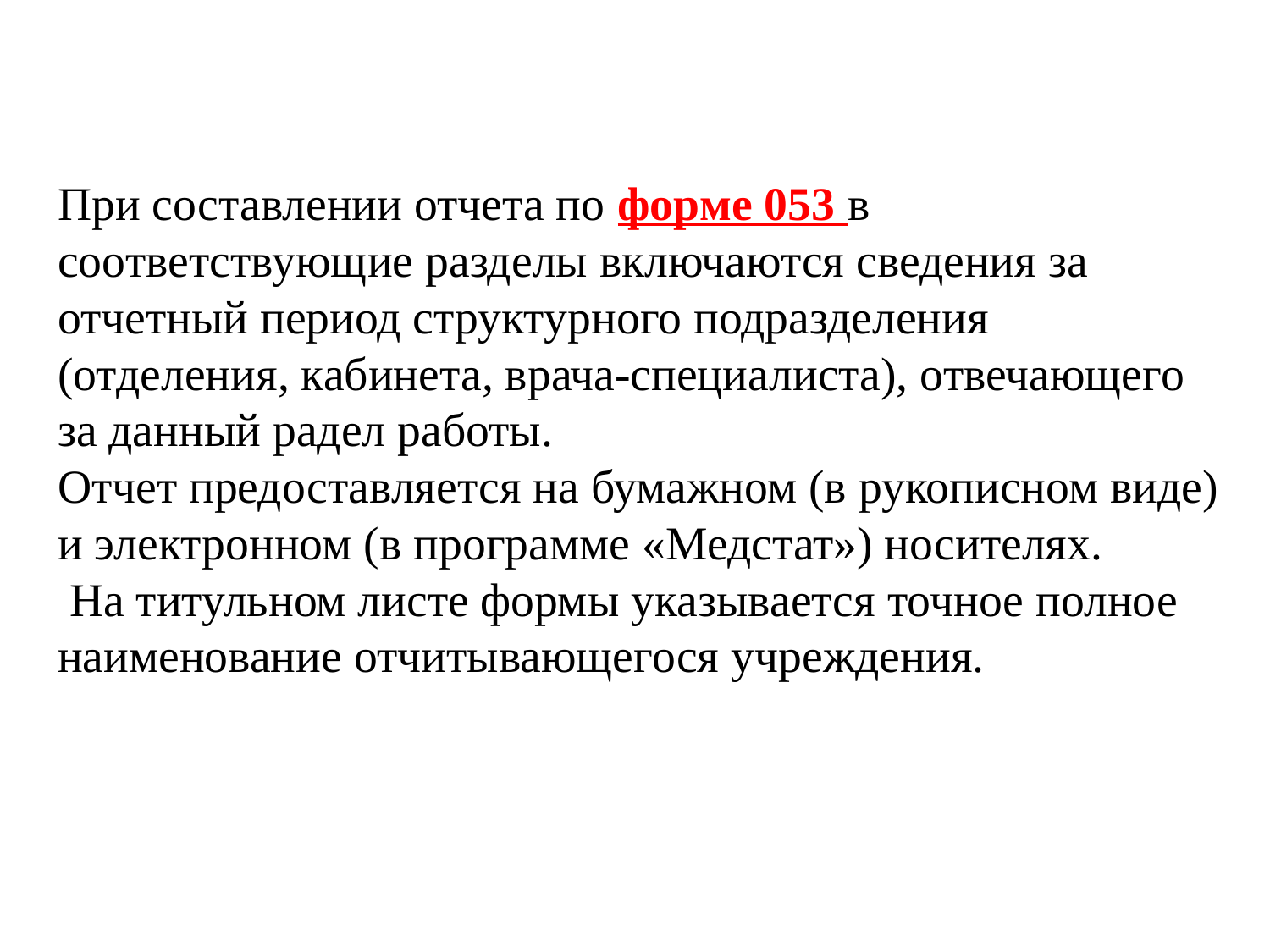

# При составлении отчета по форме 053 в соответствующие разделы включаются сведения за отчетный период структурного подразделения (отделения, кабинета, врача-специалиста), отвечающего за данный радел работы. Отчет предоставляется на бумажном (в рукописном виде) и электронном (в программе «Медстат») носителях. На титульном листе формы указывается точное полное наименование отчитывающегося учреждения.